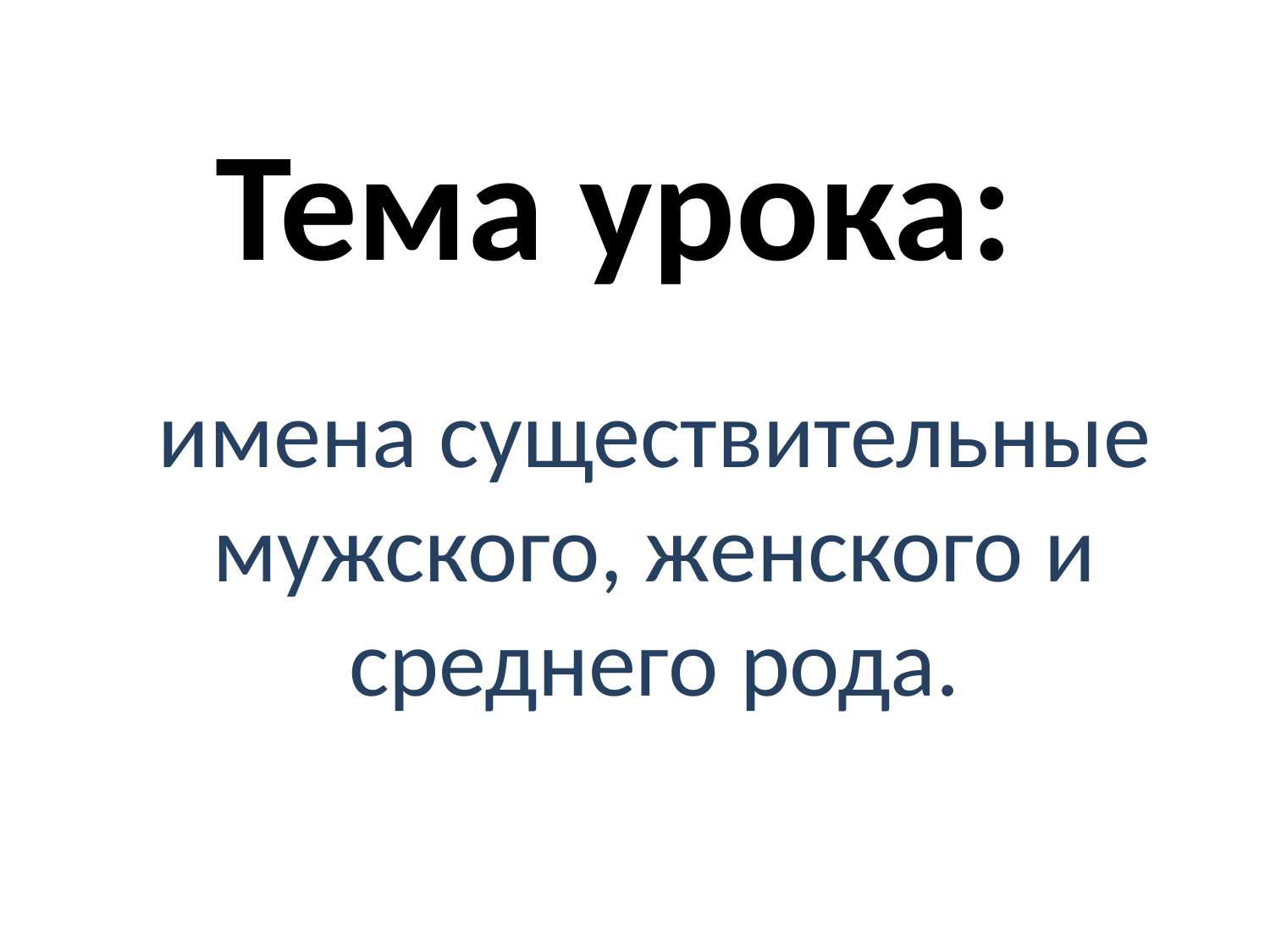

# Тема урока:
имена существительные мужского, женского и среднего рода.